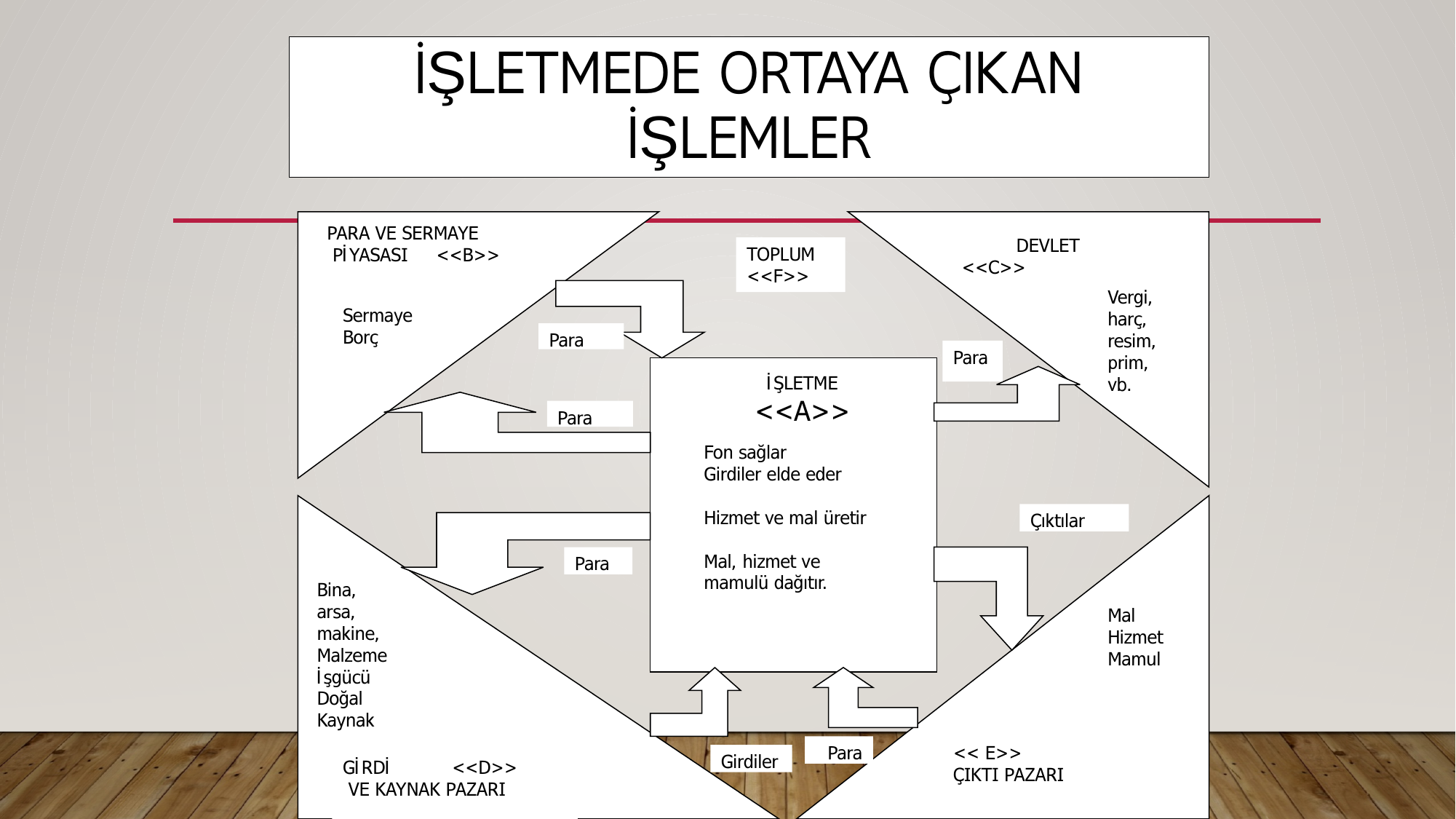

# İŞLETMEDE ORTAYA ÇIKAN İŞLEMLER

PARA VE SERMAYE
 PİYASASI	<<B>>
DEVLET
<<C>>

TOPLUM
<<F>>

Vergi, harç, resim, prim, vb.
Sermaye
Borç
Para
Para

İŞLETME
<<A>>

Para
Fon sağlar
Girdiler elde eder

Hizmet ve mal üretir

Mal, hizmet ve mamulü dağıtır.

Çıktılar

Para

Bina, arsa, makine, Malzeme
İşgücü
Doğal Kaynak
Mal
Hizmet
Mamul

Para
<< E>>
ÇIKTI PAZARI
Girdiler
GİRDİ	<<D>>
 VE KAYNAK PAZARI